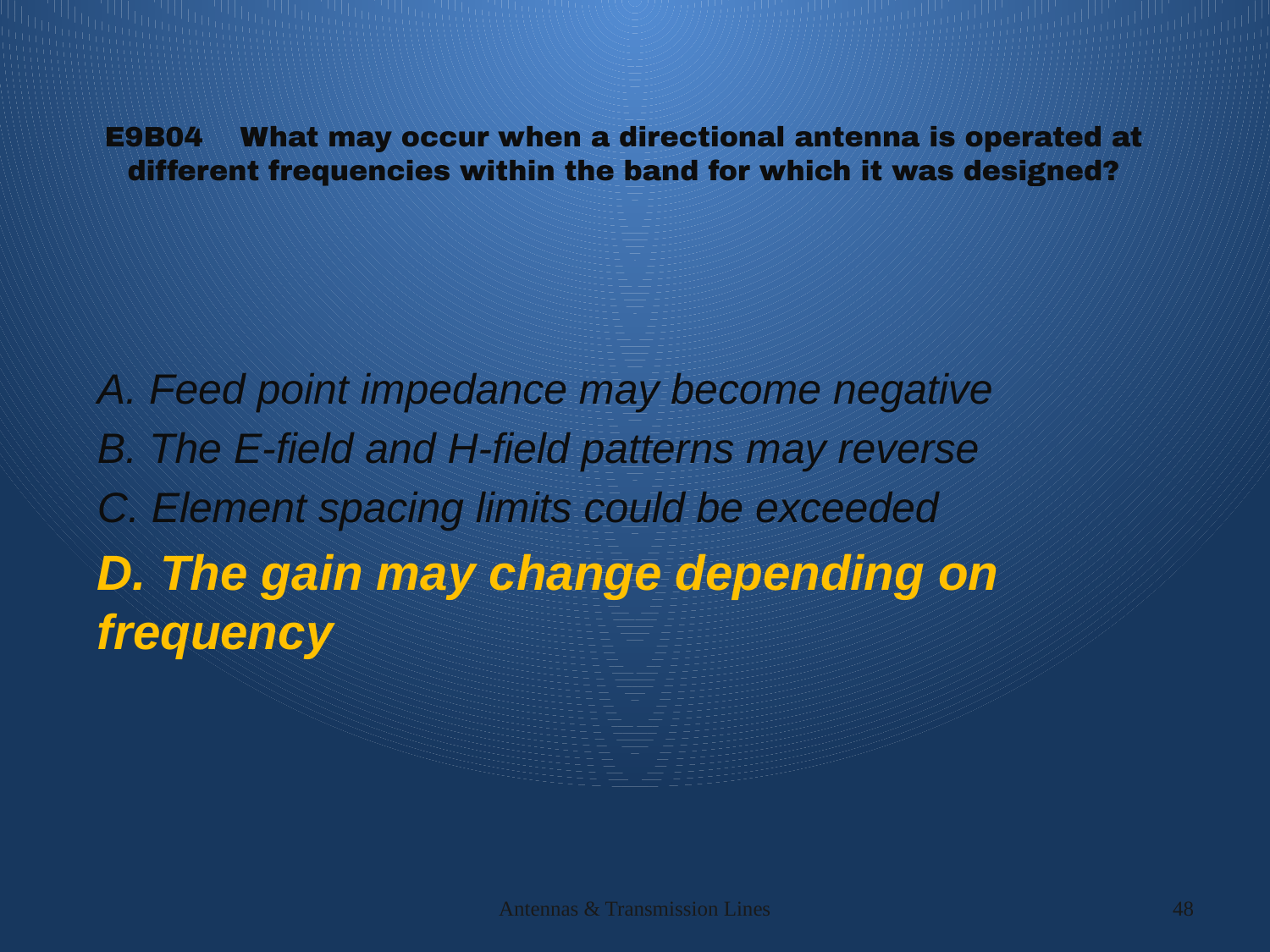

# E9B04    What may occur when a directional antenna is operated at different frequencies within the band for which it was designed?

A. Feed point impedance may become negative
B. The E-field and H-field patterns may reverse
C. Element spacing limits could be exceeded
D. The gain may change depending on frequency
Antennas & Transmission Lines
48